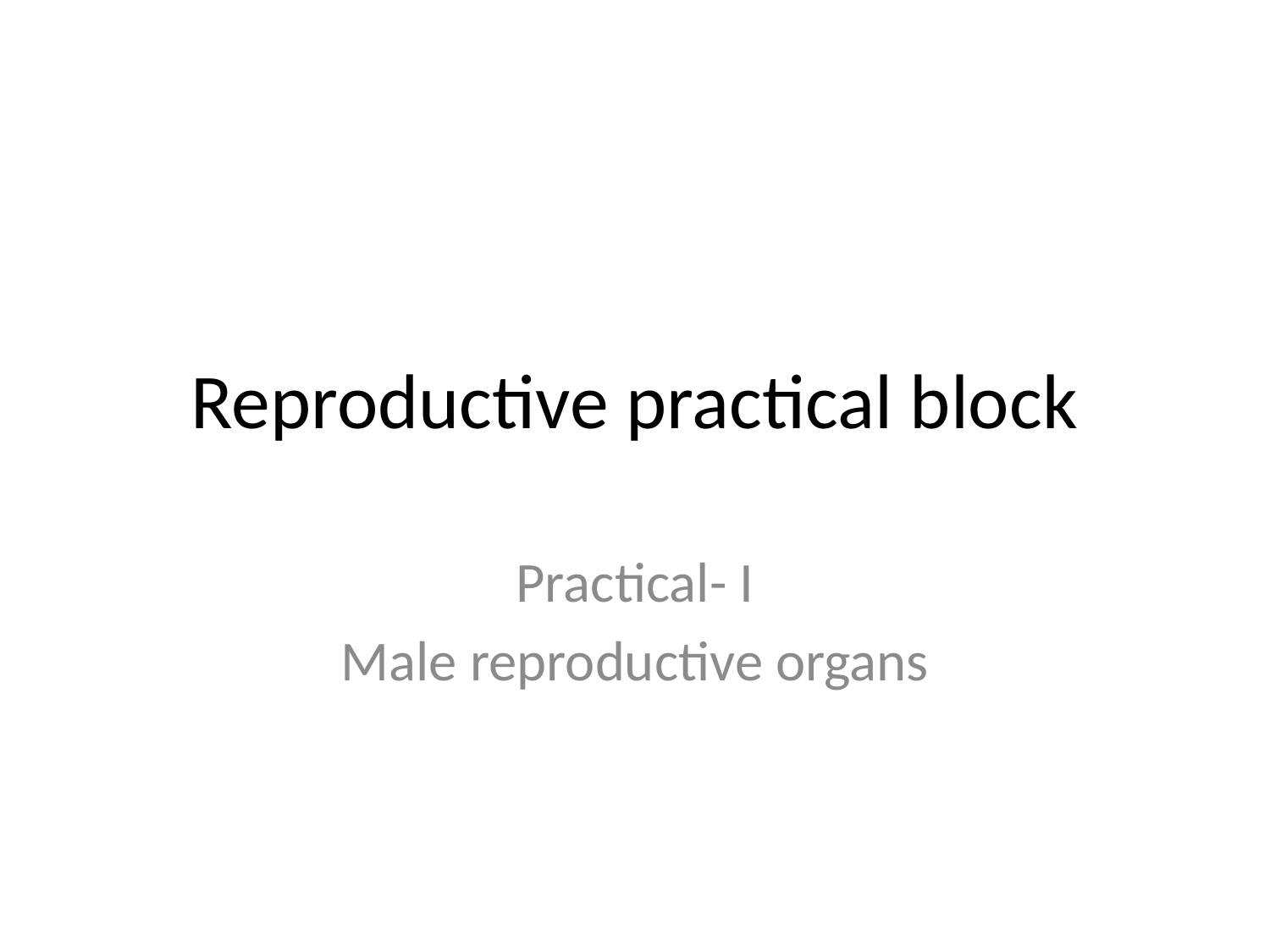

# Reproductive practical block
Practical- I
Male reproductive organs